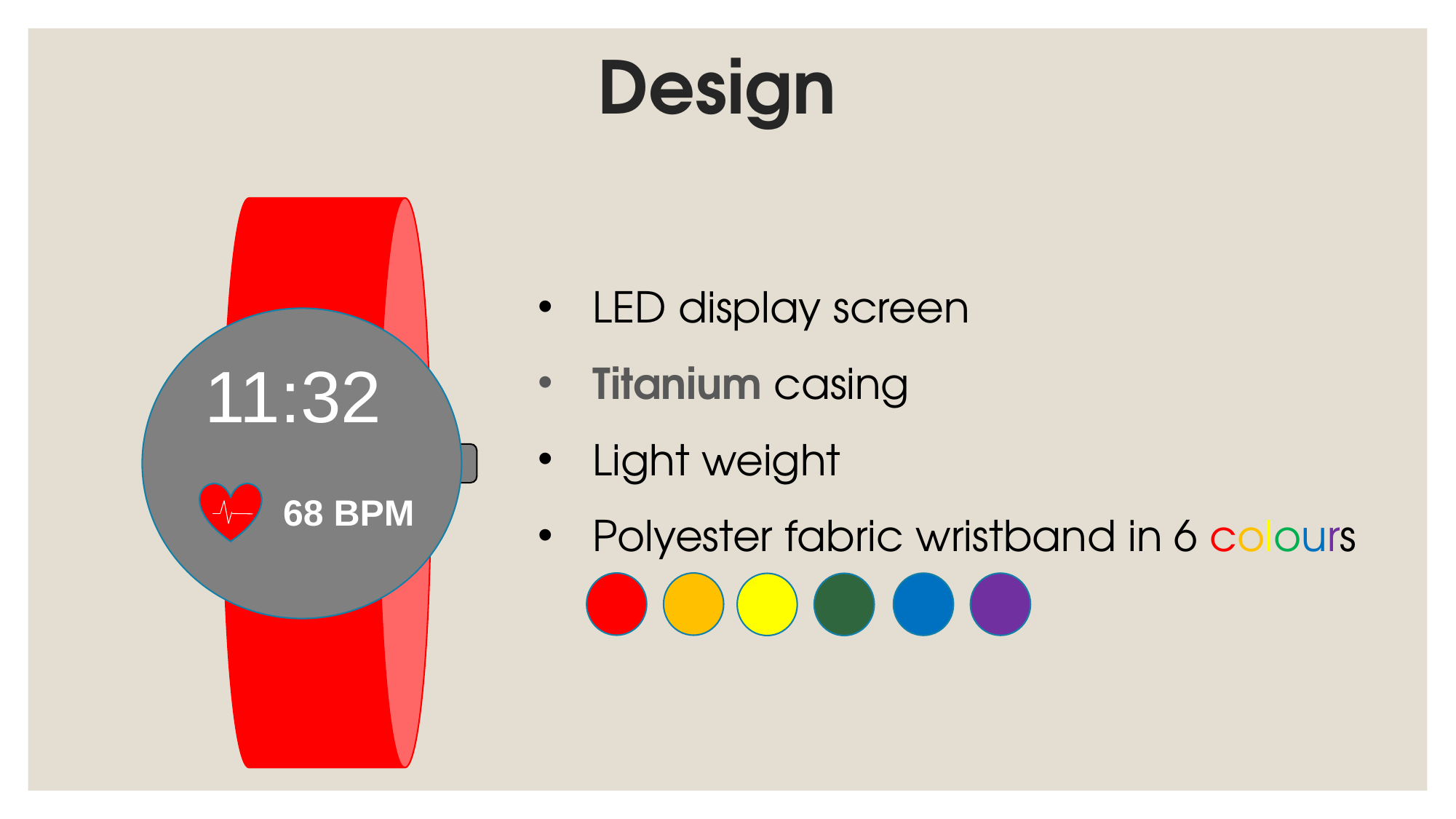

# Design

11:32

68 BPM
LED display screen
Titanium casing
Light weight
Polyester fabric wristband in 6 colours